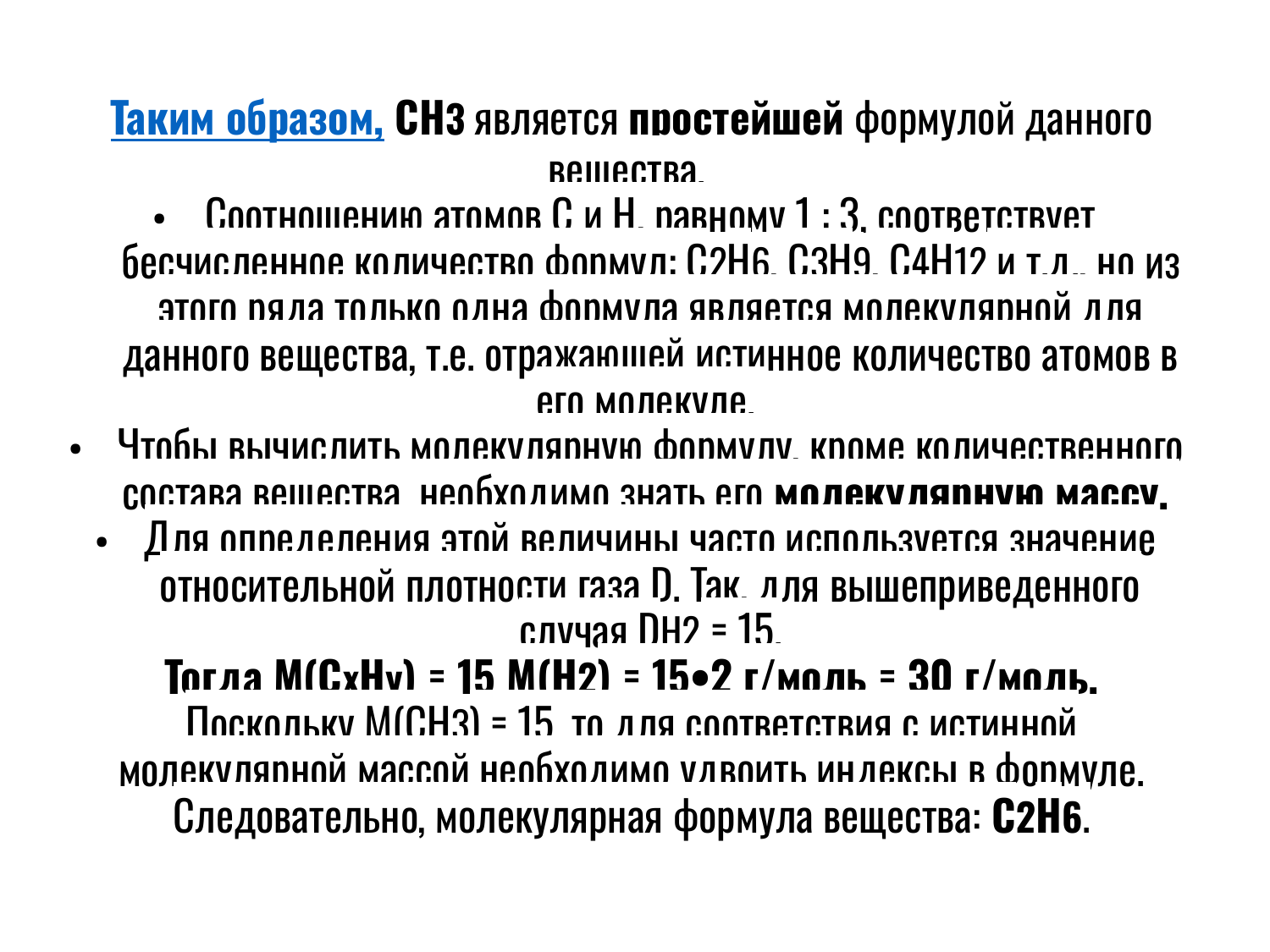

Таким образом, CH3 является простейшей формулой данного вещества.
Соотношению атомов C и H, равному 1 : 3, соответствует бесчисленное количество формул: C2H6, C3H9, C4H12 и т.д., но из этого ряда только одна формула является молекулярной для данного вещества, т.е. отражающей истинное количество атомов в его молекуле.
Чтобы вычислить молекулярную формулу, кроме количественного состава вещества, необходимо знать его молекулярную массу.
Для определения этой величины часто используется значение относительной плотности газа D. Так, для вышеприведенного случая DH2 = 15.
Тогда M(CxHy) = 15 M(H2) = 15•2 г/моль = 30 г/моль.
Поскольку M(CH3) = 15, то для соответствия с истинной молекулярной массой необходимо удвоить индексы в формуле. Следовательно, молекулярная формула вещества: C2H6.